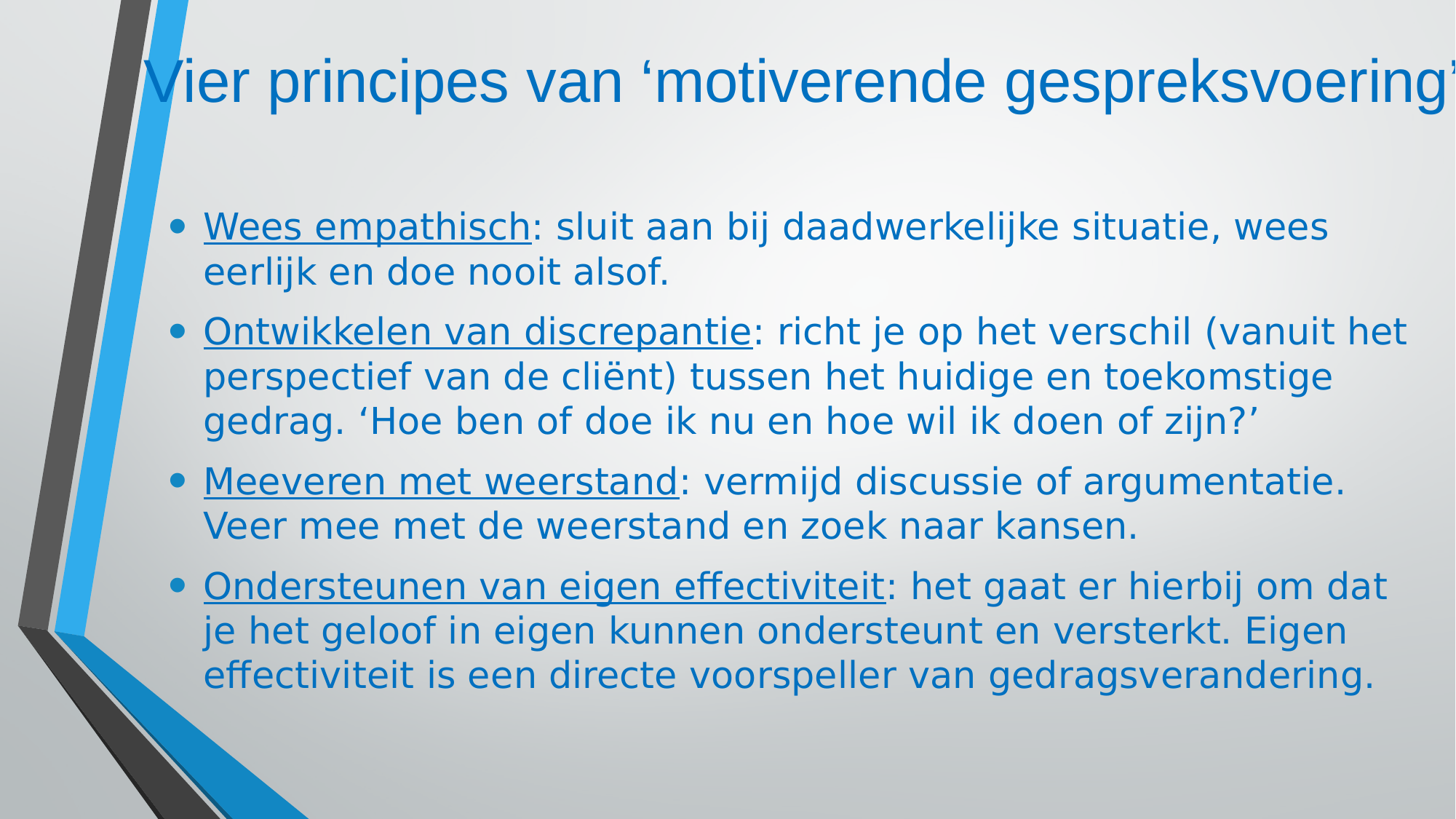

# Vier principes van ‘motiverende gespreksvoering’:

Wees empathisch: sluit aan bij daadwerkelijke situatie, wees eerlijk en doe nooit alsof.
Ontwikkelen van discrepantie: richt je op het verschil (vanuit het perspectief van de cliënt) tussen het huidige en toekomstige gedrag. ‘Hoe ben of doe ik nu en hoe wil ik doen of zijn?’
Meeveren met weerstand: vermijd discussie of argumentatie. Veer mee met de weerstand en zoek naar kansen.
Ondersteunen van eigen effectiviteit: het gaat er hierbij om dat je het geloof in eigen kunnen ondersteunt en versterkt. Eigen effectiviteit is een directe voorspeller van gedragsverandering.